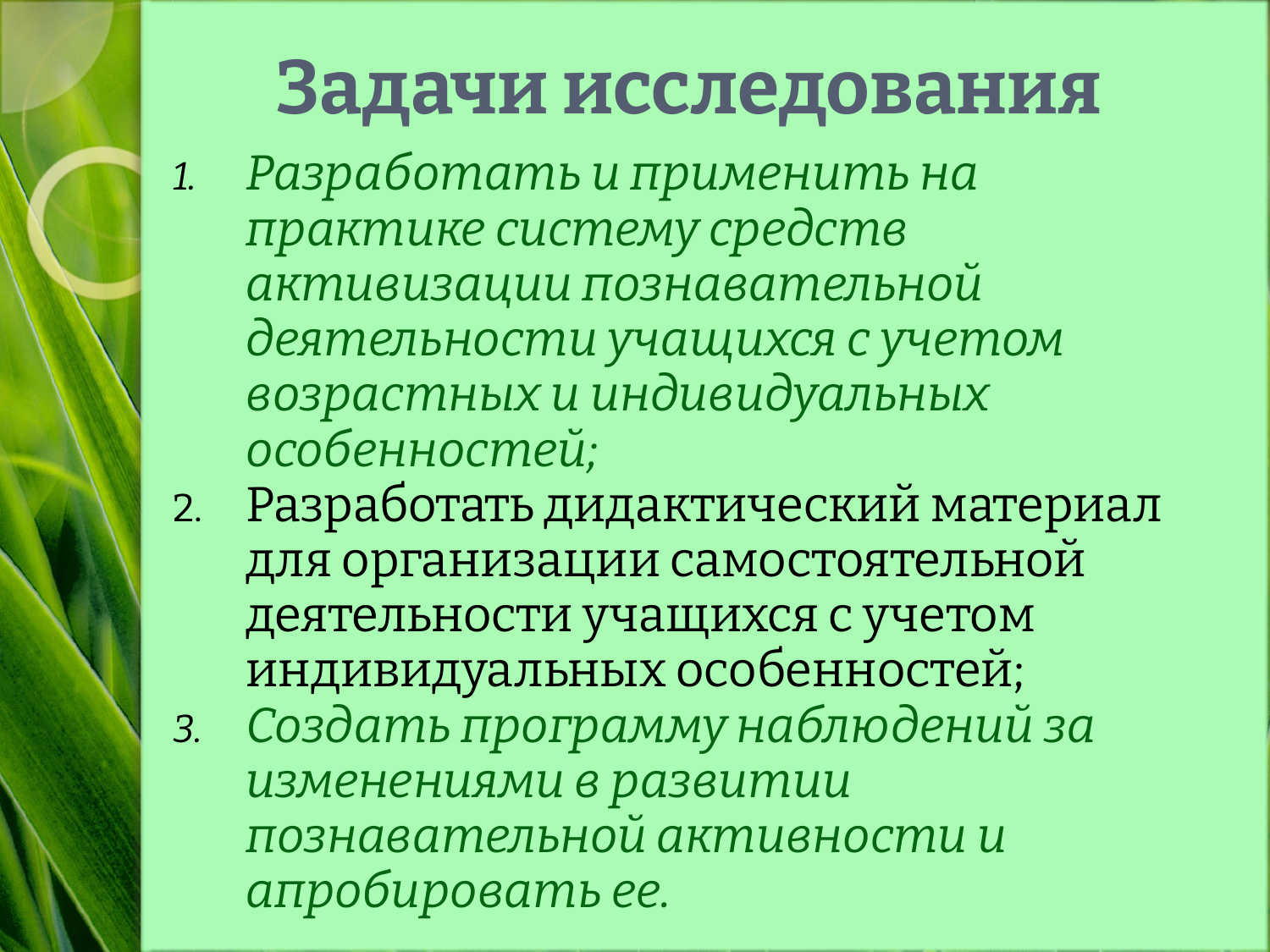

# Задачи исследования
Разработать и применить на практике систему средств активизации познавательной деятельности учащихся с учетом возрастных и индивидуальных особенностей;
Разработать дидактический материал для организации самостоятельной деятельности учащихся с учетом индивидуальных особенностей;
Создать программу наблюдений за изменениями в развитии познавательной активности и апробировать ее.